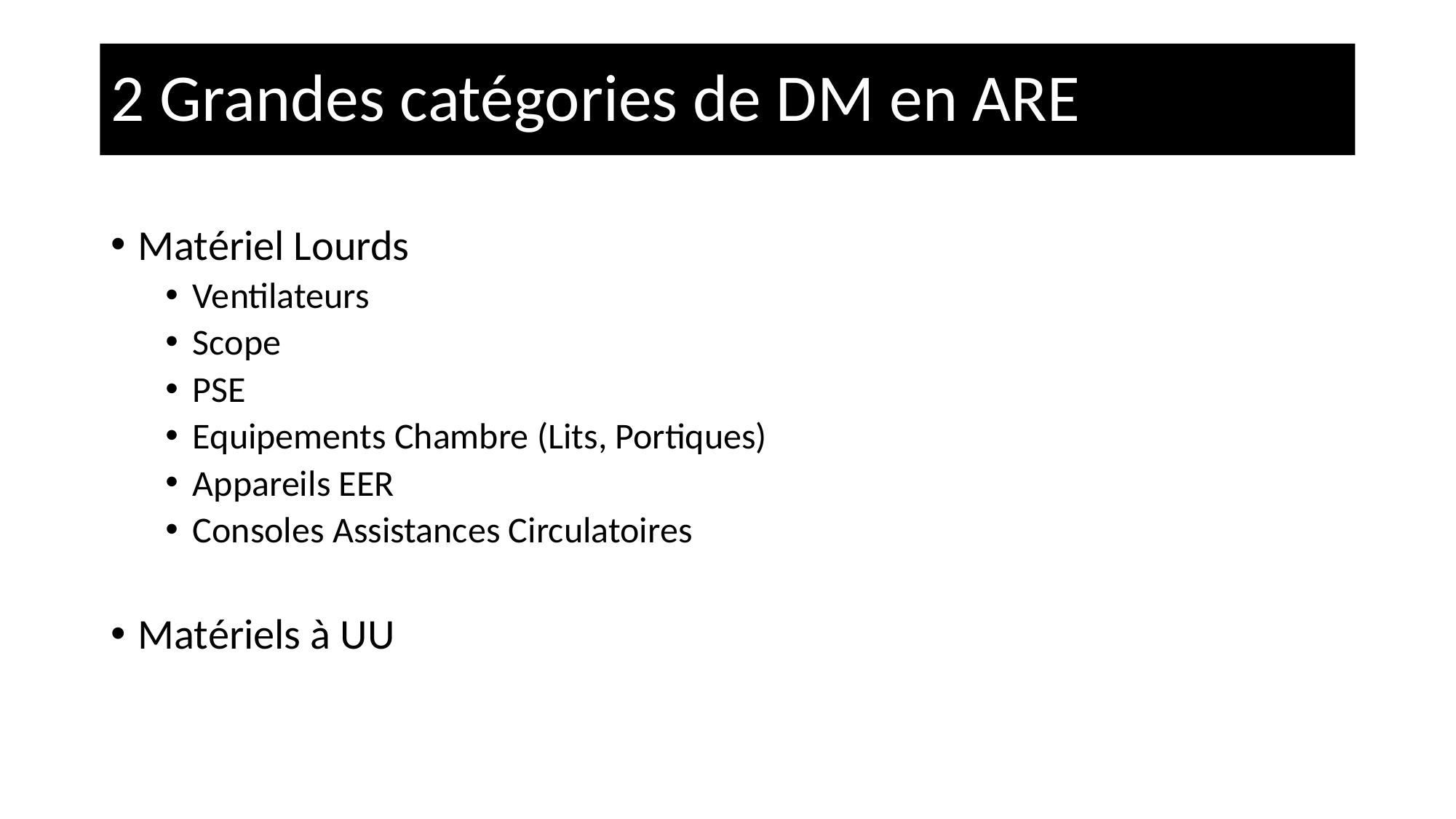

# 2 Grandes catégories de DM en ARE
Matériel Lourds
Ventilateurs
Scope
PSE
Equipements Chambre (Lits, Portiques)
Appareils EER
Consoles Assistances Circulatoires

Matériels à UU